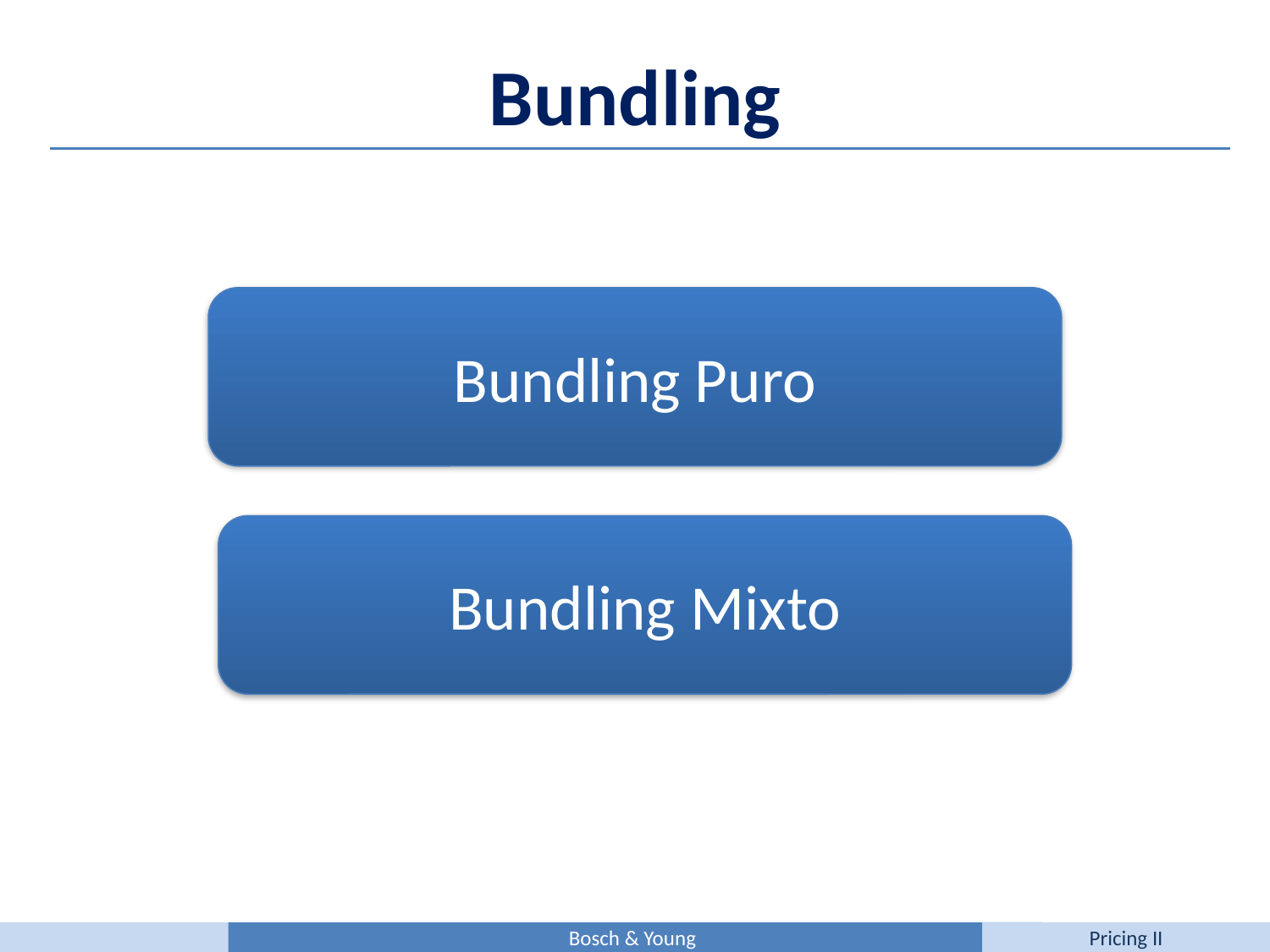

Bundling
Bundling Puro
Bundling Mixto

Bosch & Young
Pricing II